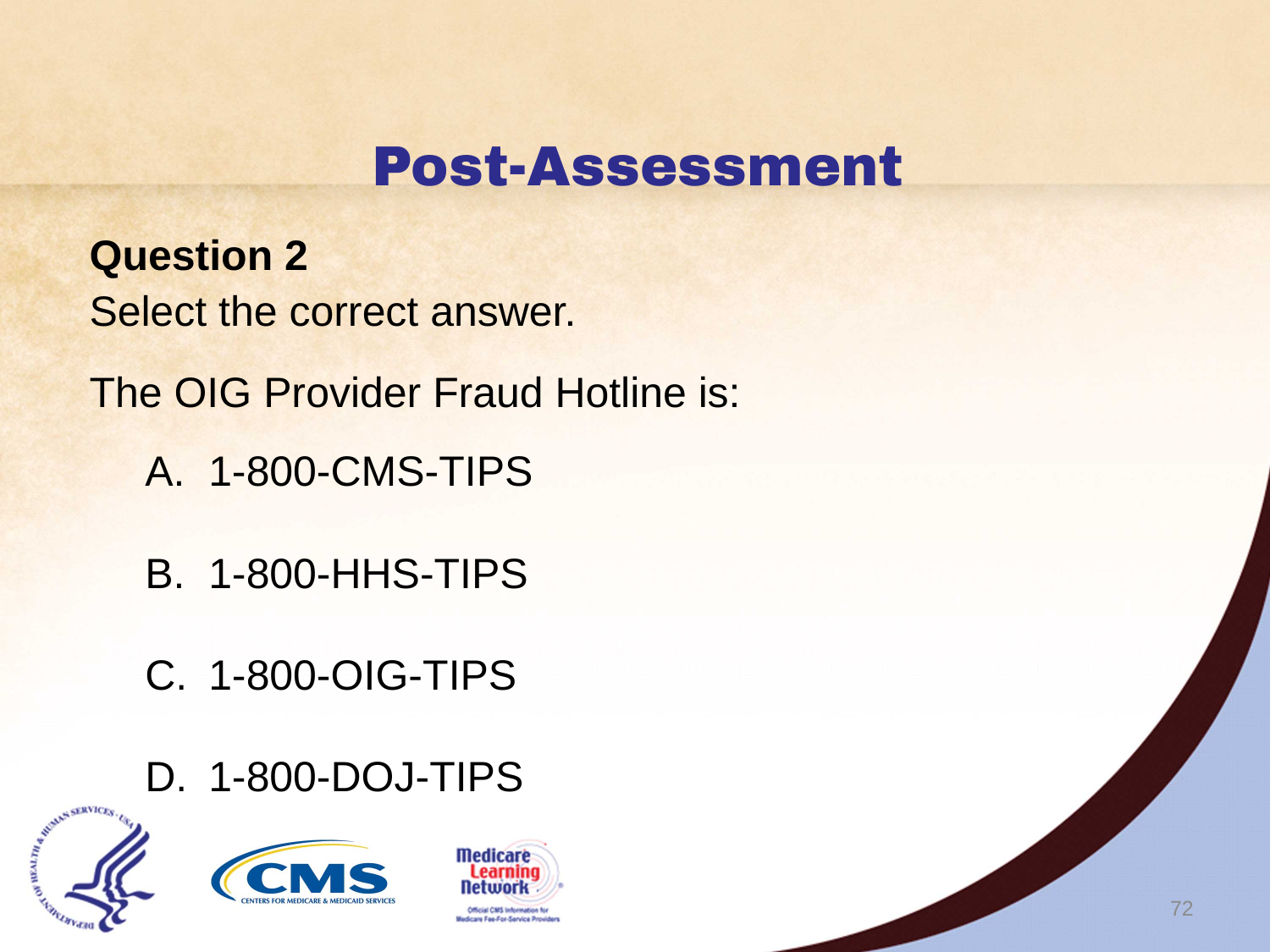

Post-Assessment

Question 2
Select the correct answer.

The OIG Provider Fraud Hotline is:

1-800-CMS-TIPS

1-800-HHS-TIPS

1-800-OIG-TIPS

1-800-DOJ-TIPS

72